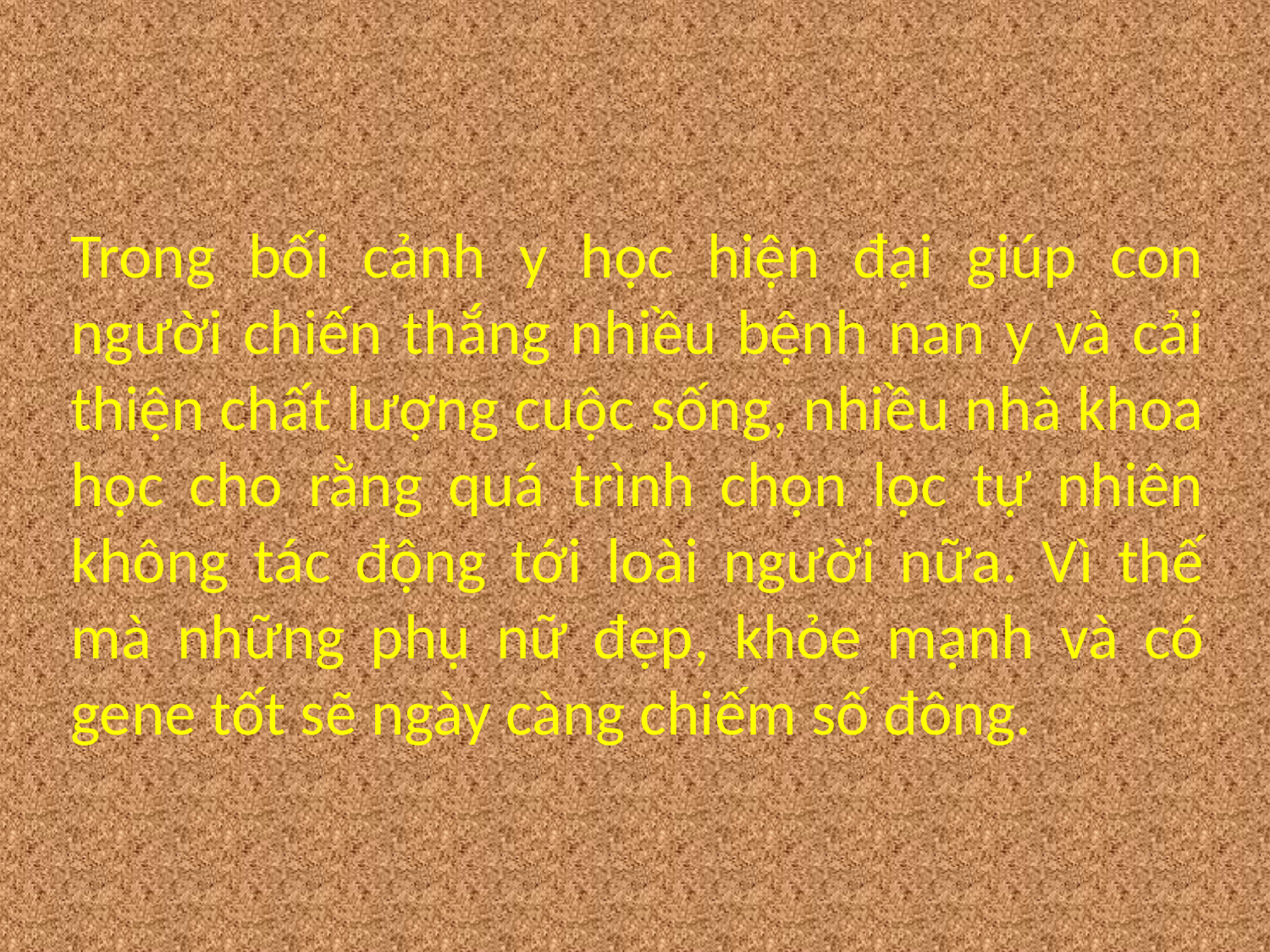

Trong bối cảnh y học hiện đại giúp con người chiến thắng nhiều bệnh nan y và cải thiện chất lượng cuộc sống, nhiều nhà khoa học cho rằng quá trình chọn lọc tự nhiên không tác động tới loài người nữa. Vì thế mà những phụ nữ đẹp, khỏe mạnh và có gene tốt sẽ ngày càng chiếm số đông.